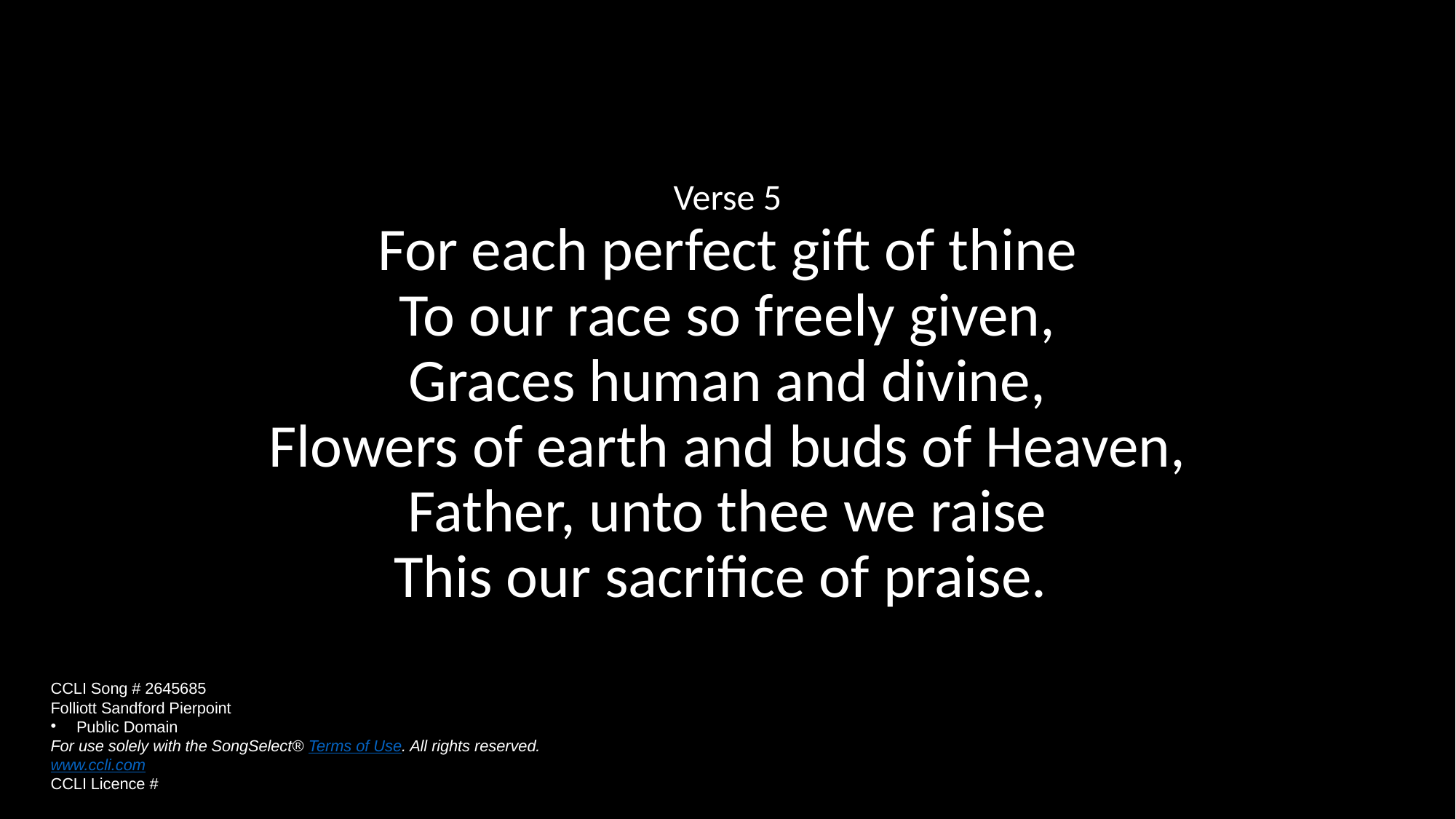

#
Verse 5
For each perfect gift of thine
To our race so freely given,
Graces human and divine,
Flowers of earth and buds of Heaven,
Father, unto thee we raise
This our sacrifice of praise.
CCLI Song # 2645685
Folliott Sandford Pierpoint
Public Domain
For use solely with the SongSelect® Terms of Use. All rights reserved. www.ccli.com
CCLI Licence #